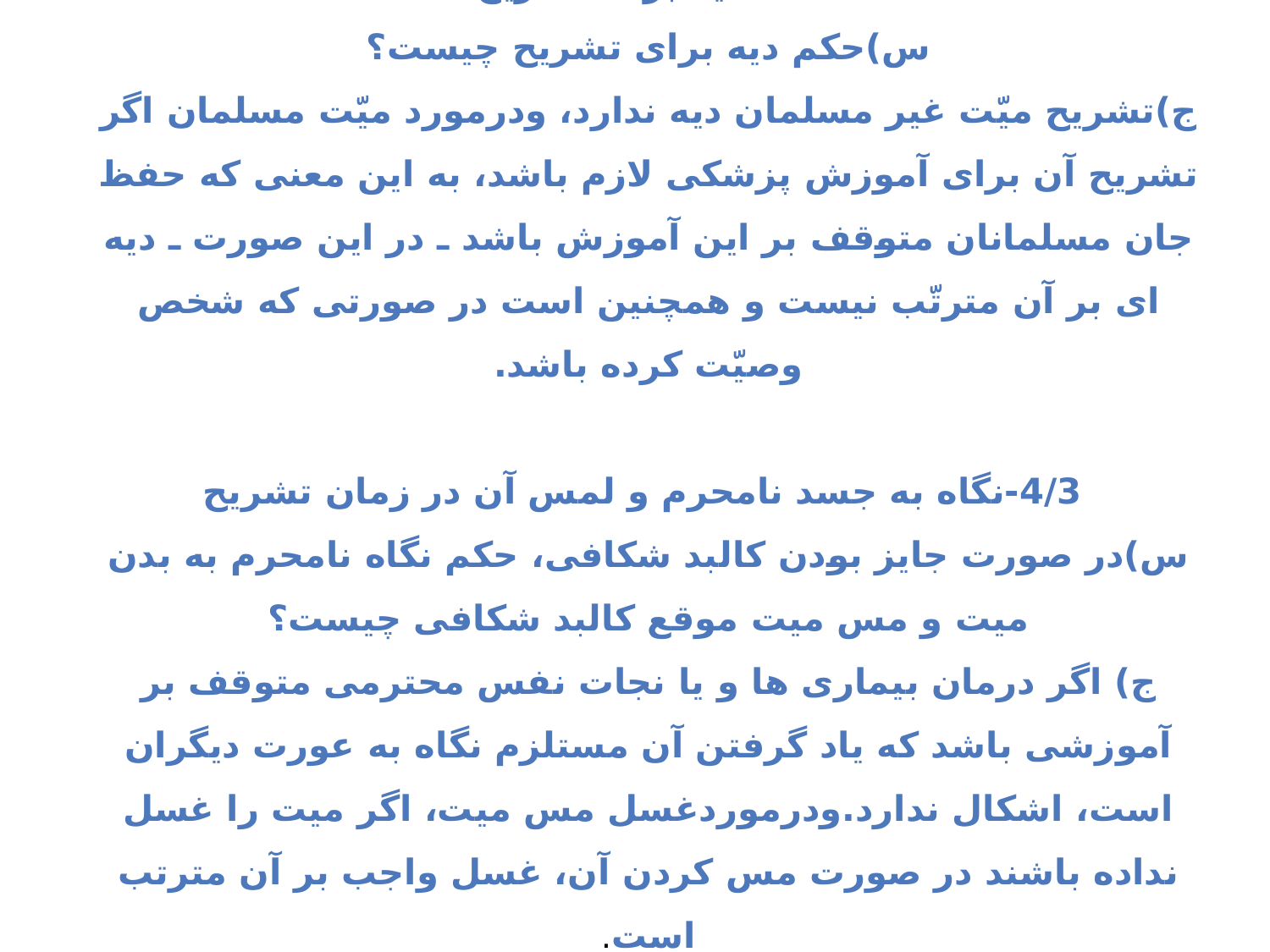

3/3- دیه برای تشريح
س)حکم دیه برای تشریح چیست؟
ج)تشریح ميّت غير مسلمان ديه ندارد، ودرمورد ميّت مسلمان اگر تشريح آن براى آموزش پزشكى لازم باشد، به اين معنى كه حفظ جان مسلمانان متوقف بر اين آموزش باشد ـ در اين صورت ـ ديه اى بر آن مترتّب نيست و همچنين است در صورتى كه شخص وصيّت كرده باشد.

  4/3-نگاه به جسد نامحرم و لمس آن در زمان تشریح
س)در صورت جایز بودن کالبد شکافی، حکم نگاه نامحرم به بدن میت و مس میت موقع کالبد شکافی چیست؟
ج) اگر درمان بیماری ها و یا نجات نفس محترمی متوقف بر آموزشی باشد که یاد گرفتن آن مستلزم نگاه به عورت دیگران است، اشکال ندارد.ودرموردغسل مس میت، اگر میت را غسل نداده باشند در صورت مس کردن آن، غسل واجب بر آن مترتب است.